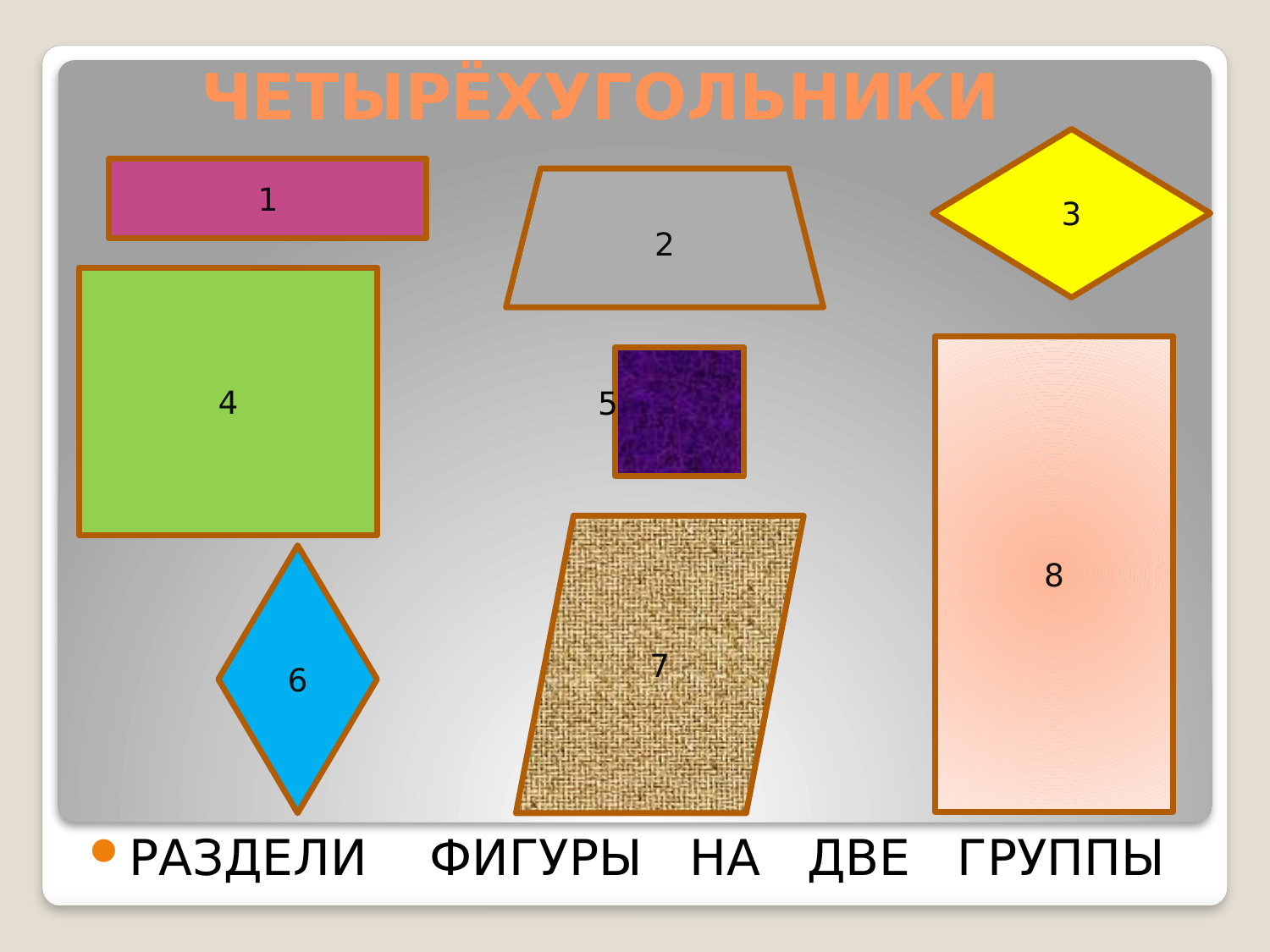

# ЧЕТЫРЁХУГОЛЬНИКИ
3
1
2
4
8

5
7
6
РАЗДЕЛИ    ФИГУРЫ   НА   ДВЕ   ГРУППЫ